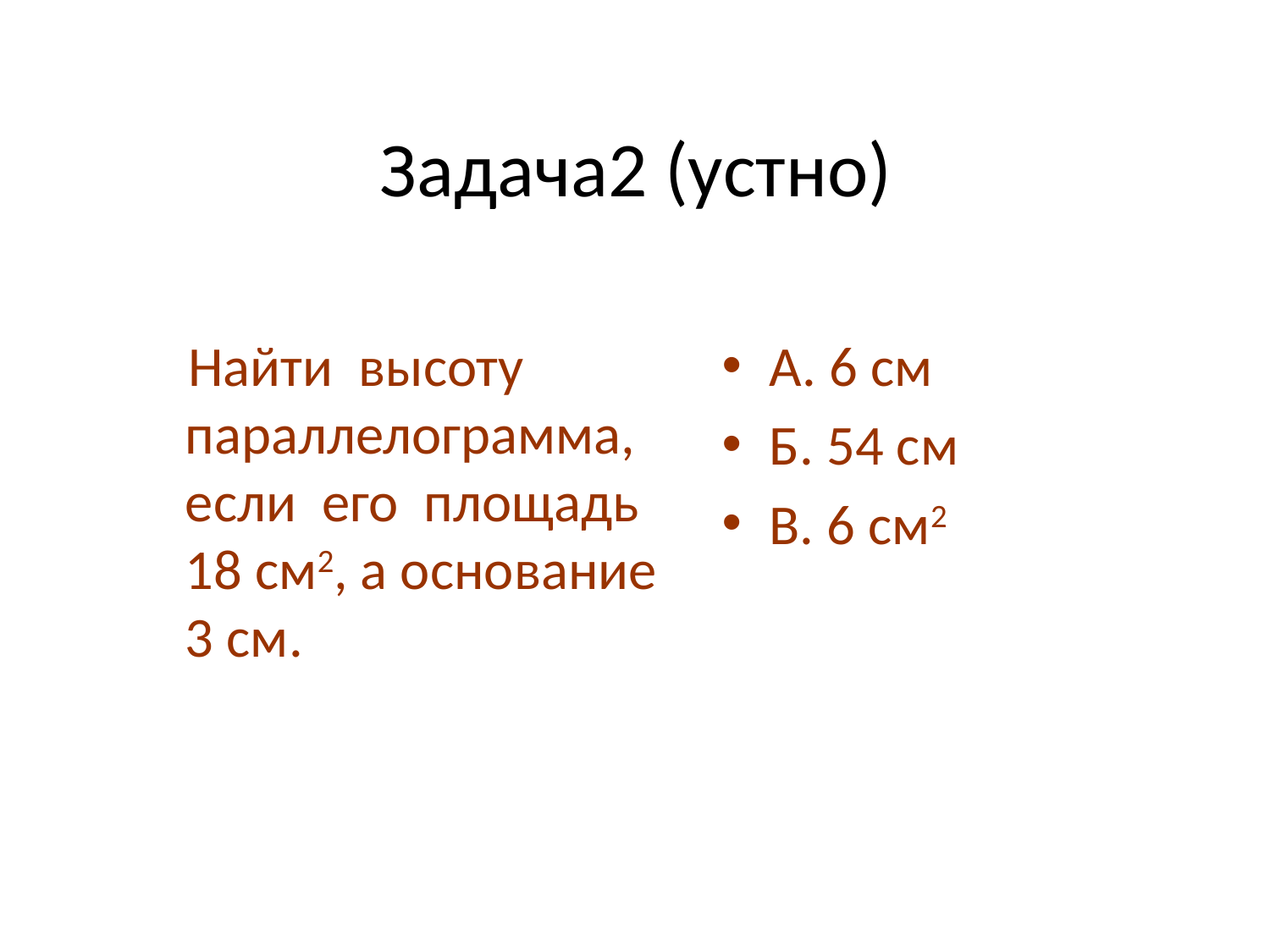

# Задача2 (устно)
    Найти  высоту  параллелограмма, если  его  площадь 18 см2, а основание  3 см.
А. 6 см
Б. 54 см
В. 6 см2